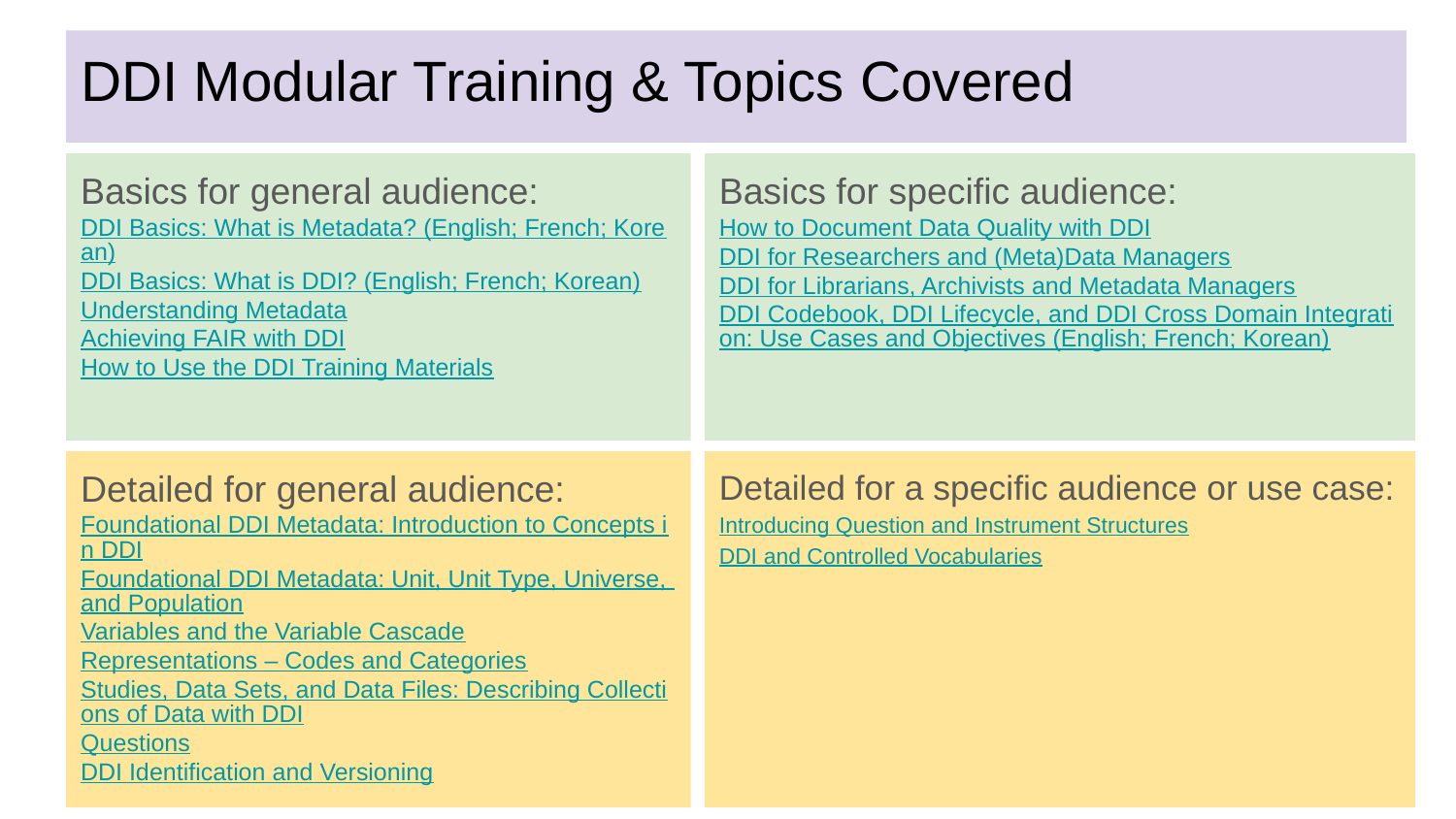

# DDI Modular Training & Topics Covered
Basics for specific audience:
How to Document Data Quality with DDI
DDI for Researchers and (Meta)Data Managers
DDI for Librarians, Archivists and Metadata Managers
DDI Codebook, DDI Lifecycle, and DDI Cross Domain Integration: Use Cases and Objectives (English; French; Korean)

Basics for general audience:
DDI Basics: What is Metadata? (English; French; Korean)
DDI Basics: What is DDI? (English; French; Korean)
Understanding Metadata
Achieving FAIR with DDI
How to Use the DDI Training Materials

Detailed for general audience:
Foundational DDI Metadata: Introduction to Concepts in DDI
Foundational DDI Metadata: Unit, Unit Type, Universe, and Population
Variables and the Variable Cascade
Representations – Codes and Categories
Studies, Data Sets, and Data Files: Describing Collections of Data with DDI
Questions
DDI Identification and Versioning

Detailed for a specific audience or use case:
Introducing Question and Instrument Structures
DDI and Controlled Vocabularies